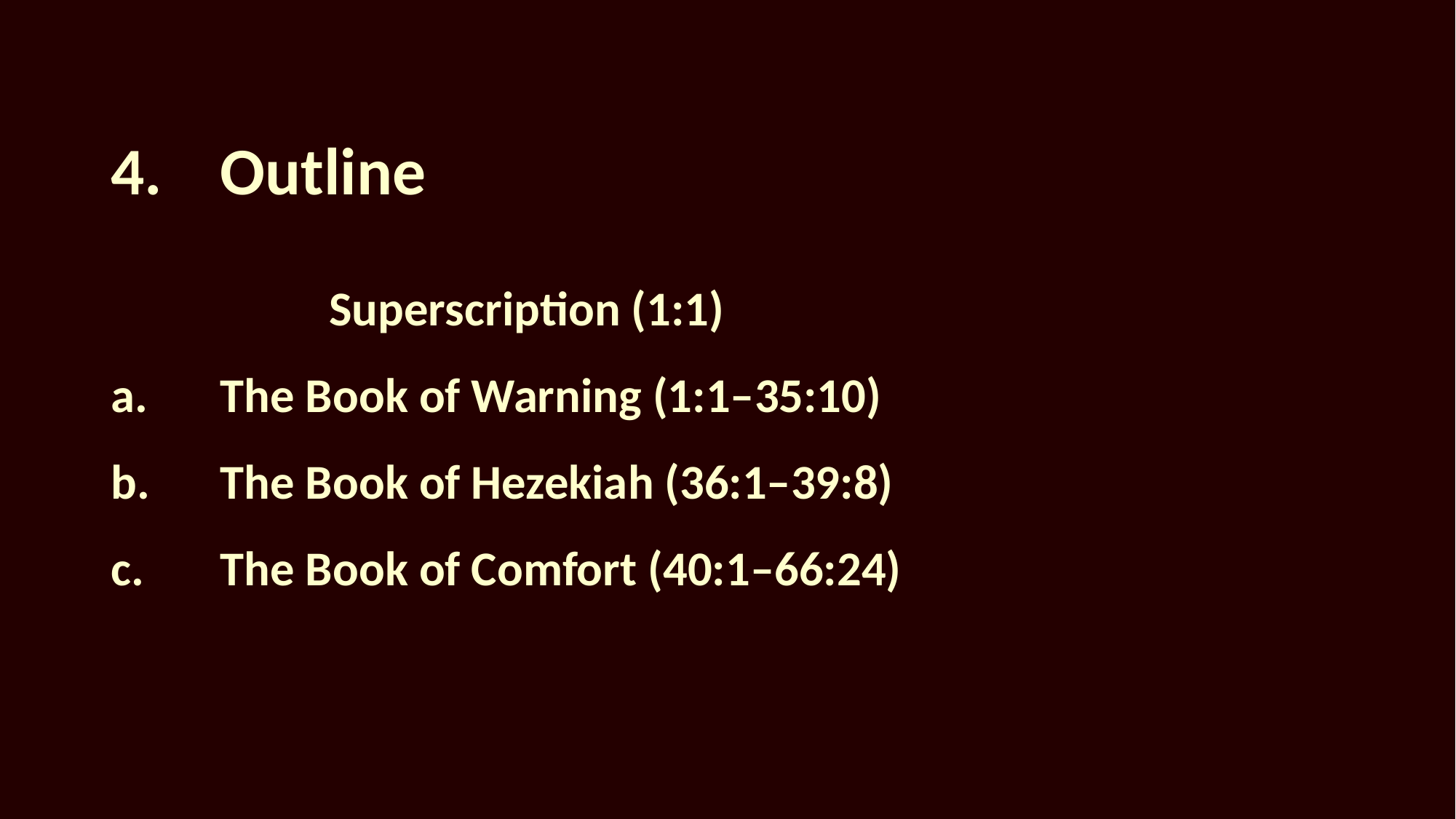

# 4.	Outline
		Superscription (1:1)
a.	The Book of Warning (1:1–35:10)
b.	The Book of Hezekiah (36:1–39:8)
c.	The Book of Comfort (40:1–66:24)